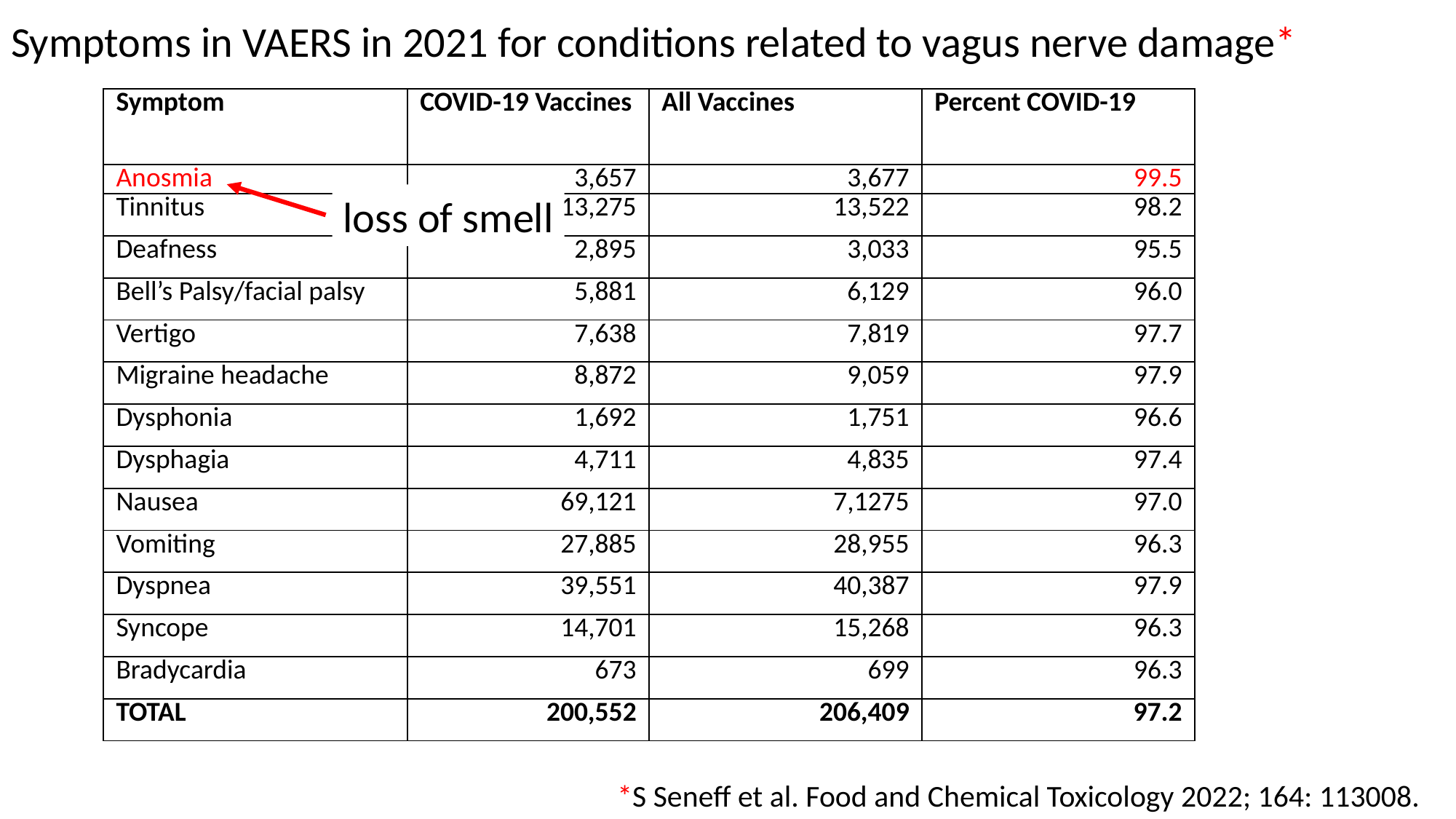

# Symptoms in VAERS in 2021 for conditions related to vagus nerve damage*
| Symptom | COVID-19 Vaccines | All Vaccines | Percent COVID-19 |
| --- | --- | --- | --- |
| Anosmia | 3,657 | 3,677 | 99.5 |
| Tinnitus | 13,275 | 13,522 | 98.2 |
| Deafness | 2,895 | 3,033 | 95.5 |
| Bell’s Palsy/facial palsy | 5,881 | 6,129 | 96.0 |
| Vertigo | 7,638 | 7,819 | 97.7 |
| Migraine headache | 8,872 | 9,059 | 97.9 |
| Dysphonia | 1,692 | 1,751 | 96.6 |
| Dysphagia | 4,711 | 4,835 | 97.4 |
| Nausea | 69,121 | 7,1275 | 97.0 |
| Vomiting | 27,885 | 28,955 | 96.3 |
| Dyspnea | 39,551 | 40,387 | 97.9 |
| Syncope | 14,701 | 15,268 | 96.3 |
| Bradycardia | 673 | 699 | 96.3 |
| TOTAL | 200,552 | 206,409 | 97.2 |
loss of smell
*S Seneff et al. Food and Chemical Toxicology 2022; 164: 113008.